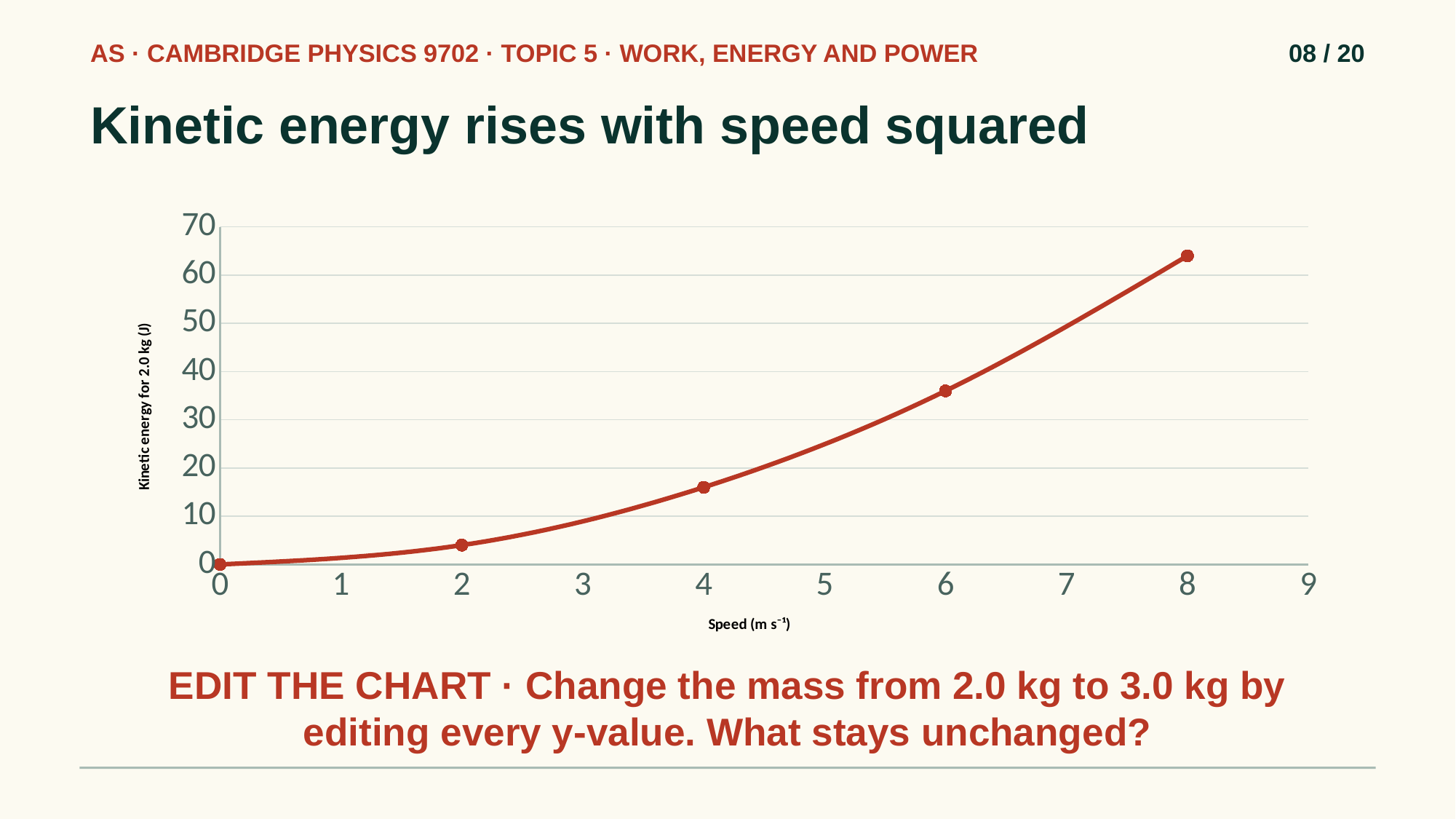

AS · CAMBRIDGE PHYSICS 9702 · TOPIC 5 · WORK, ENERGY AND POWER
08 / 20
Kinetic energy rises with speed squared

### Chart

| Category |  |
|---|---|
EDIT THE CHART · Change the mass from 2.0 kg to 3.0 kg by editing every y-value. What stays unchanged?